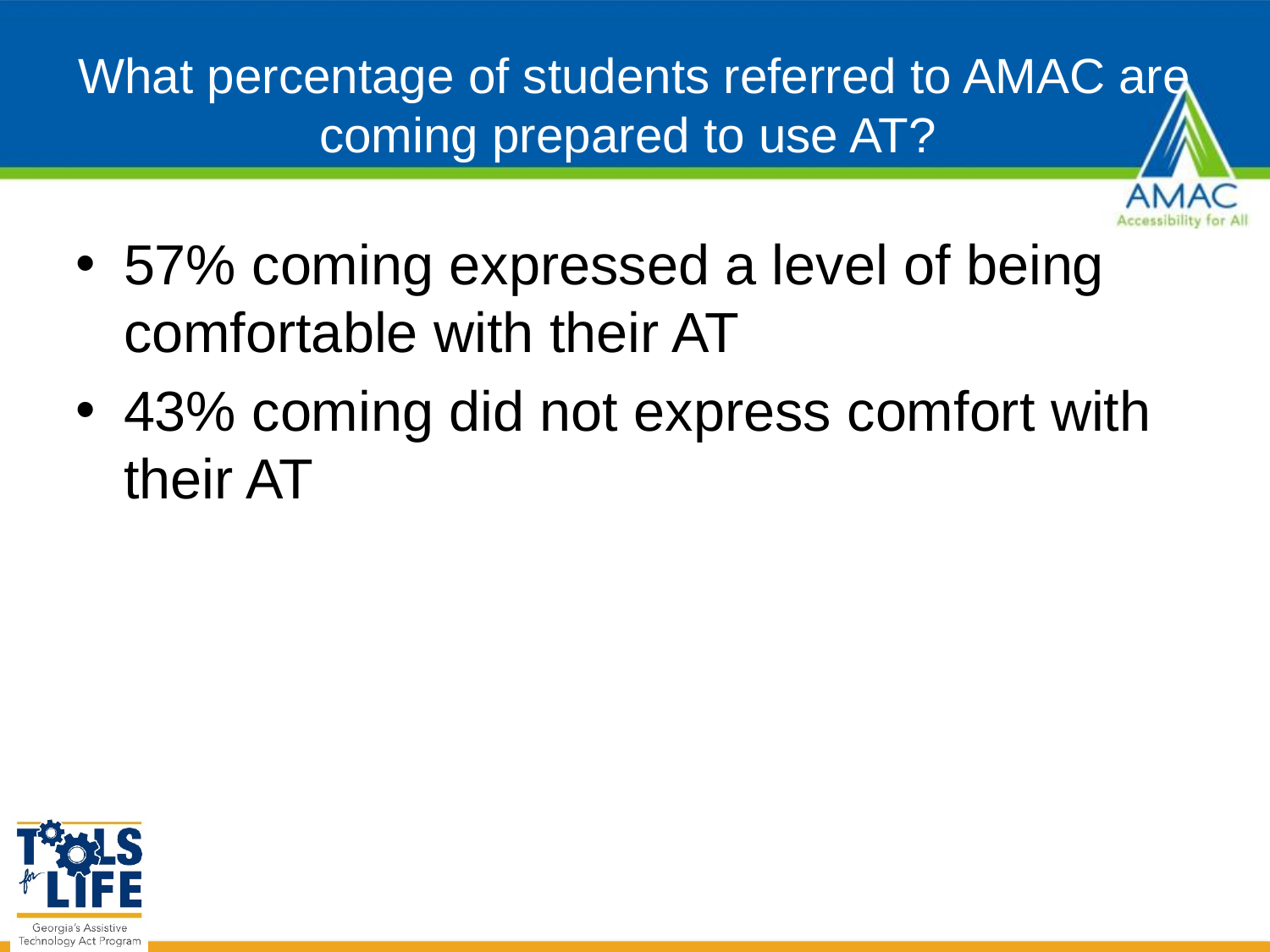

# What percentage of students referred to AMAC are coming prepared to use AT?
57% coming expressed a level of being comfortable with their AT
43% coming did not express comfort with their AT